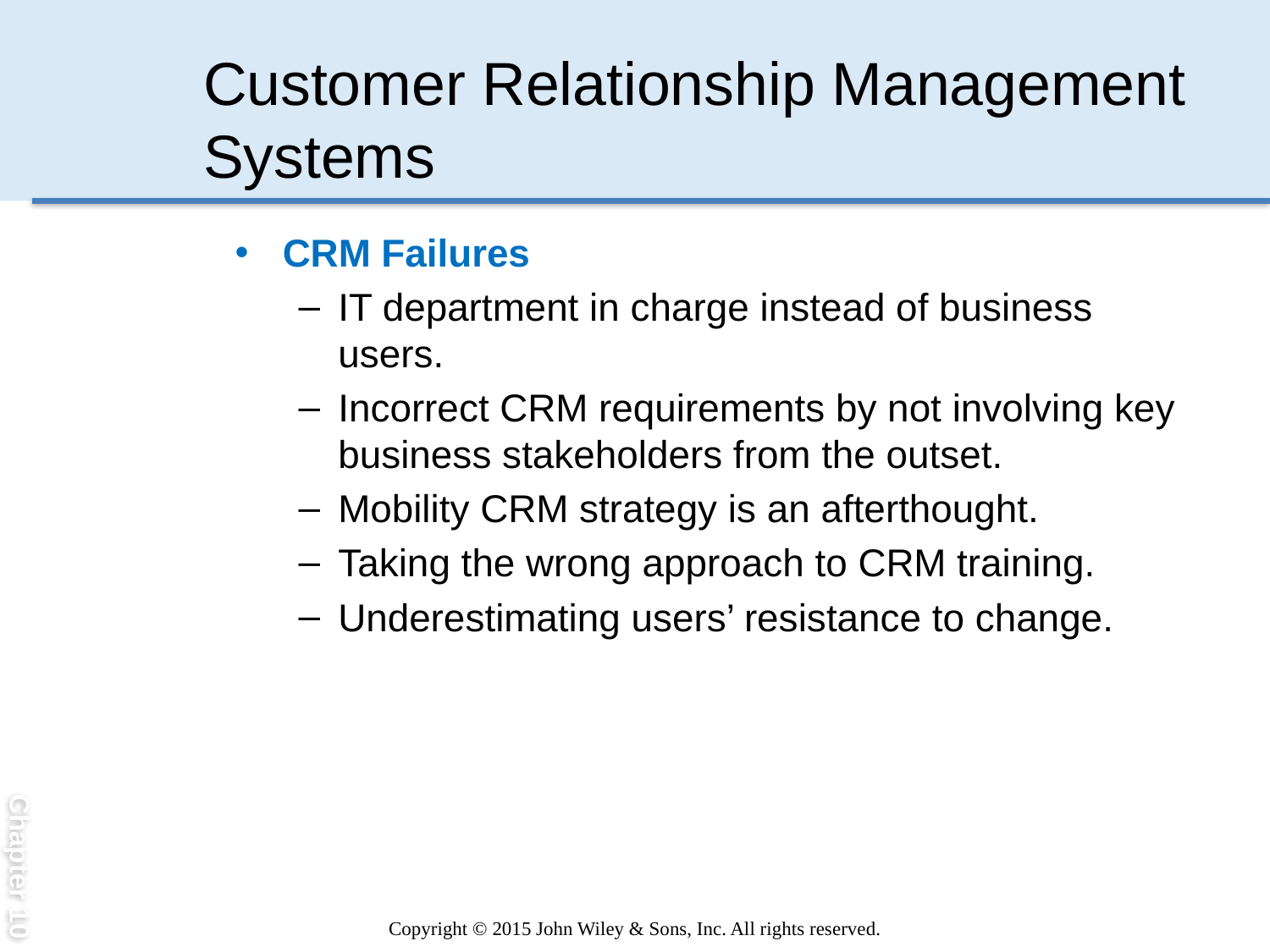

Chapter 10
# Customer Relationship Management Systems
CRM Failures
IT department in charge instead of business users.
Incorrect CRM requirements by not involving key business stakeholders from the outset.
Mobility CRM strategy is an afterthought.
Taking the wrong approach to CRM training.
Underestimating users’ resistance to change.